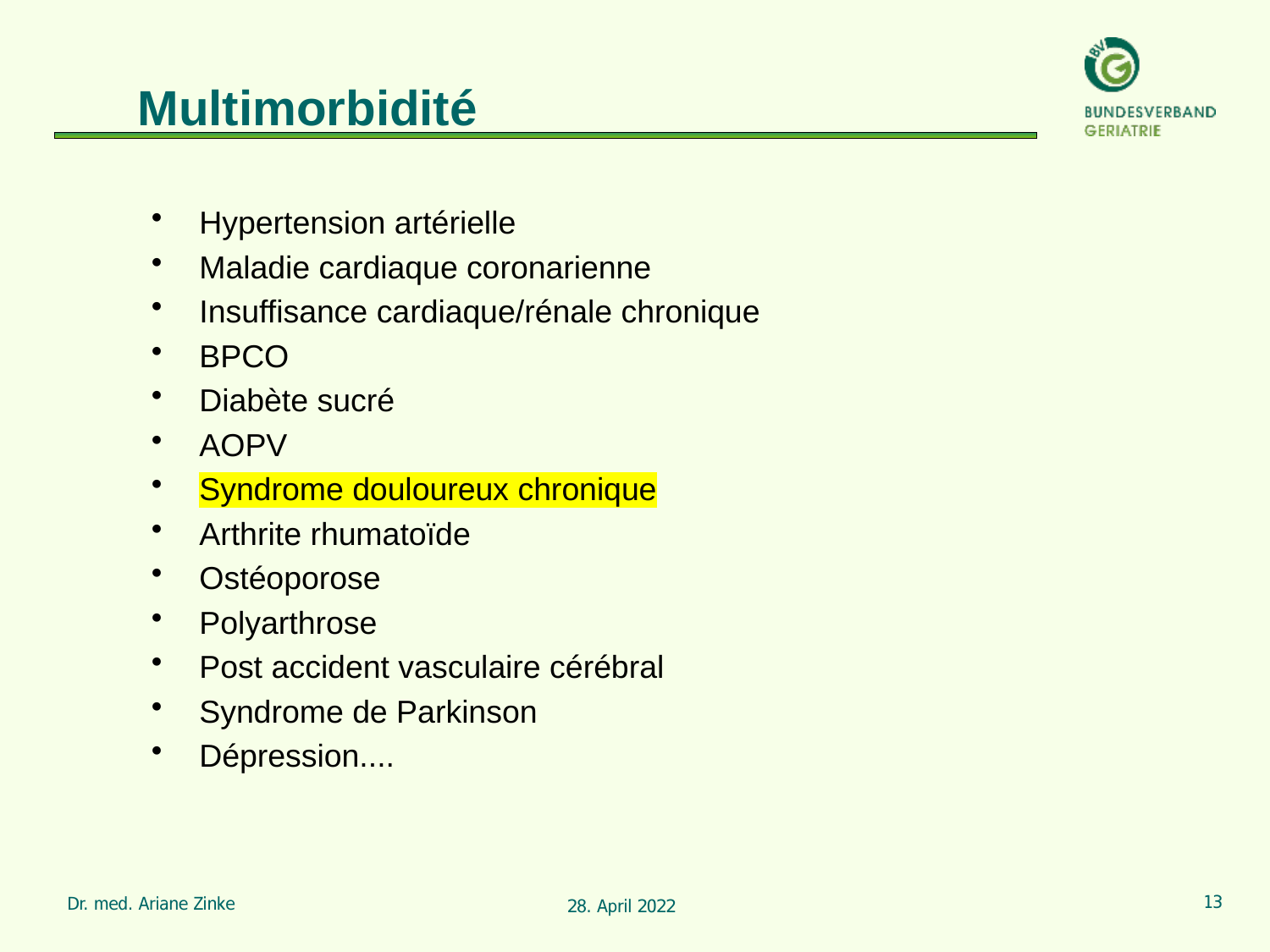

# Multimorbidité
Hypertension artérielle
Maladie cardiaque coronarienne
Insuffisance cardiaque/rénale chronique
BPCO
Diabète sucré
AOPV
Syndrome douloureux chronique
Arthrite rhumatoïde
Ostéoporose
Polyarthrose
Post accident vasculaire cérébral
Syndrome de Parkinson
Dépression....